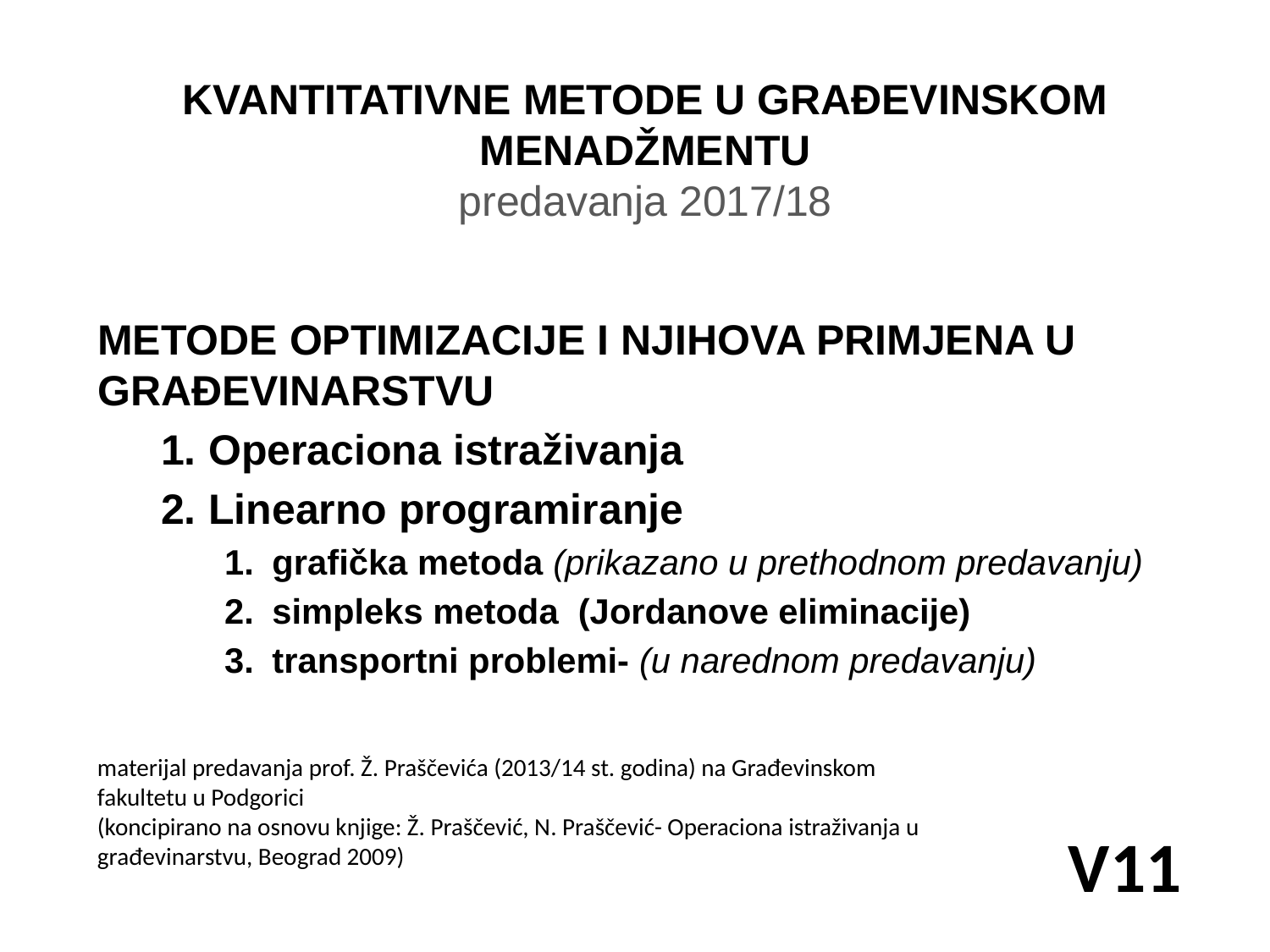

KVANTITATIVNE METODE U GRAĐEVINSKOM MENADŽMENTU
predavanja 2017/18
METODE OPTIMIZACIJE I NJIHOVA PRIMJENA U GRAĐEVINARSTVU
Operaciona istraživanja
Linearno programiranje
grafička metoda (prikazano u prethodnom predavanju)
simpleks metoda  (Jordanove eliminacije)
transportni problemi- (u narednom predavanju)
materijal predavanja prof. Ž. Praščevića (2013/14 st. godina) na Građevinskom fakultetu u Podgorici
(koncipirano na osnovu knjige: Ž. Praščević, N. Praščević- Operaciona istraživanja u građevinarstvu, Beograd 2009)
V11